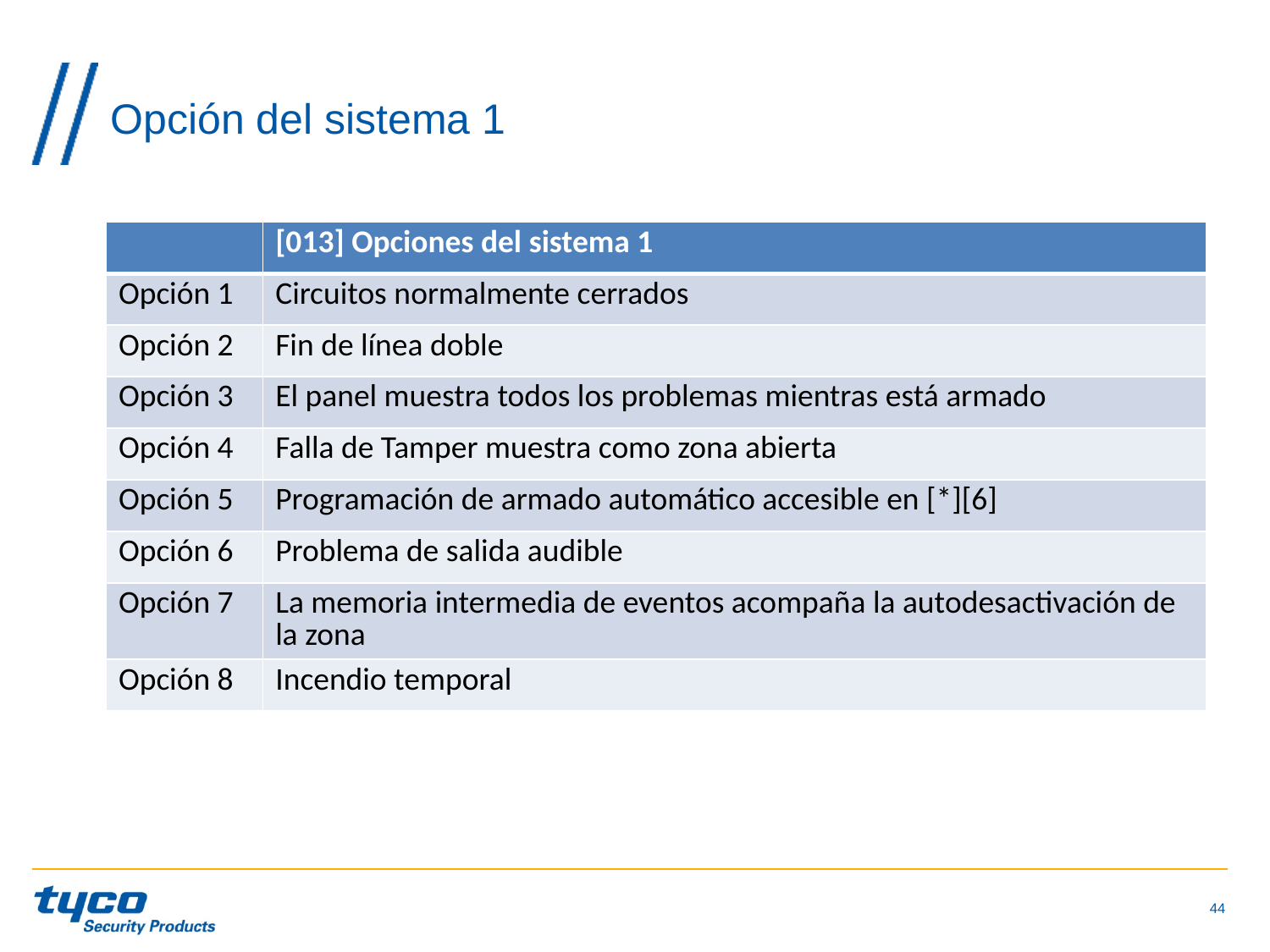

# Opción del sistema 1
|  | [013] Opciones del sistema 1 |
| --- | --- |
| Opción 1 | Circuitos normalmente cerrados |
| Opción 2 | Fin de línea doble |
| Opción 3 | El panel muestra todos los problemas mientras está armado |
| Opción 4 | Falla de Tamper muestra como zona abierta |
| Opción 5 | Programación de armado automático accesible en [\*][6] |
| Opción 6 | Problema de salida audible |
| Opción 7 | La memoria intermedia de eventos acompaña la autodesactivación de la zona |
| Opción 8 | Incendio temporal |
44